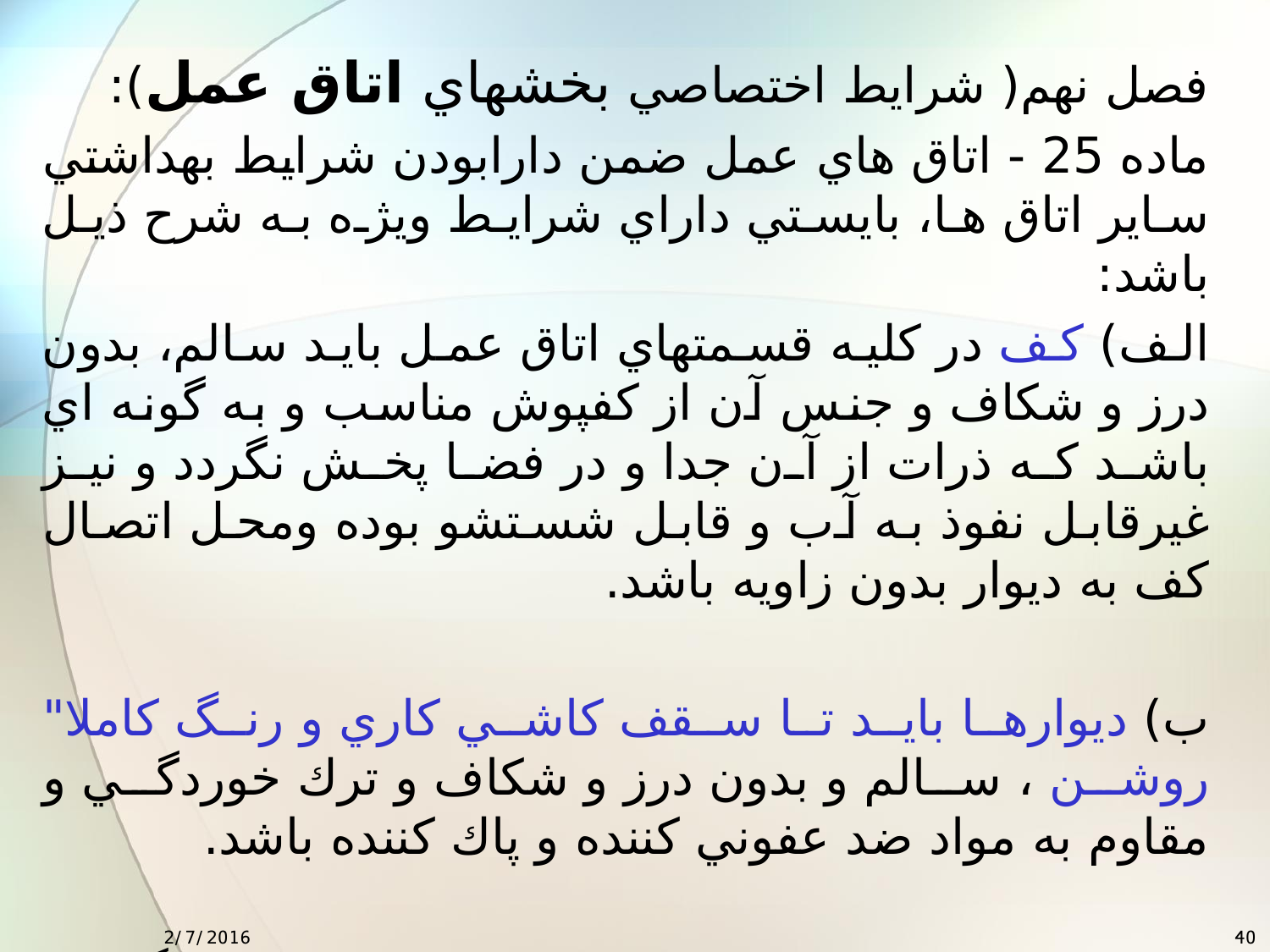

فصل نهم( شرايط اختصاصي بخشهاي اتاق عمل):
ماده 25 - اتاق هاي عمل ضمن دارابودن شرايط بهداشتي ساير اتاق ها، بايستي داراي شرايط ويژه به شرح ذيل باشد:
الف) كف در كليه قسمتهاي اتاق عمل بايد سالم، بدون درز و شكاف و جنس آن از كفپوش مناسب و به گونه اي باشد كه ذرات از آن جدا و در فضا پخش نگردد و نيز غيرقابل نفوذ به آب و قابل شستشو بوده ومحل اتصال كف به ديوار بدون زاويه باشد.

ب) ديوارها بايد تا سقف كاشي كاري و رنگ كاملا" روشن ، سالم و بدون درز و شكاف و ترك خوردگي و مقاوم به مواد ضد عفوني كننده و پاك كننده باشد.

ج ) سقف سالم ، بدون درز و شكاف و ترك خوردگي و برنگ روشن و قابل شستشو باشد.
.

2/7/2016
40